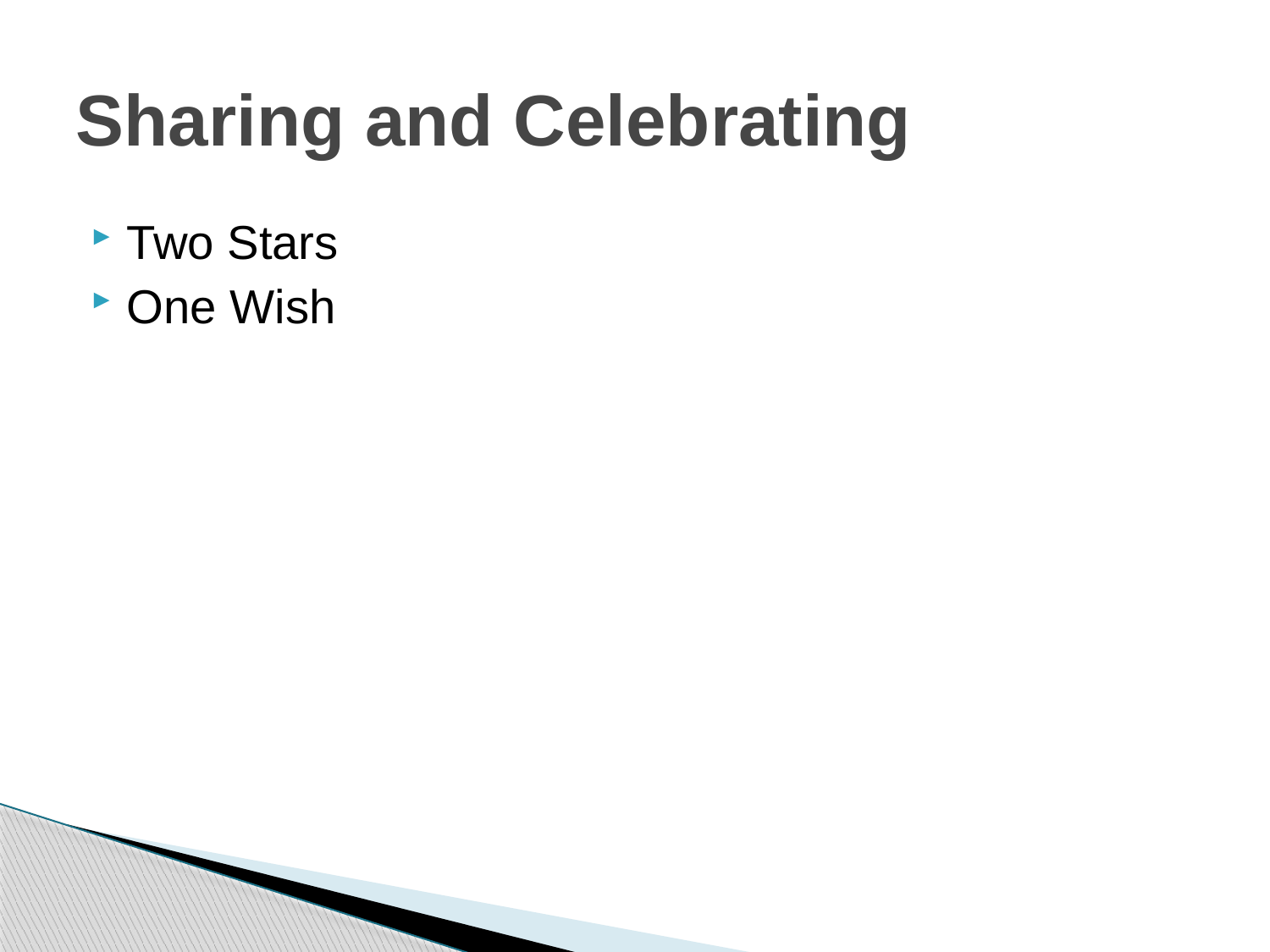

# Sharing and Celebrating
Two Stars
One Wish